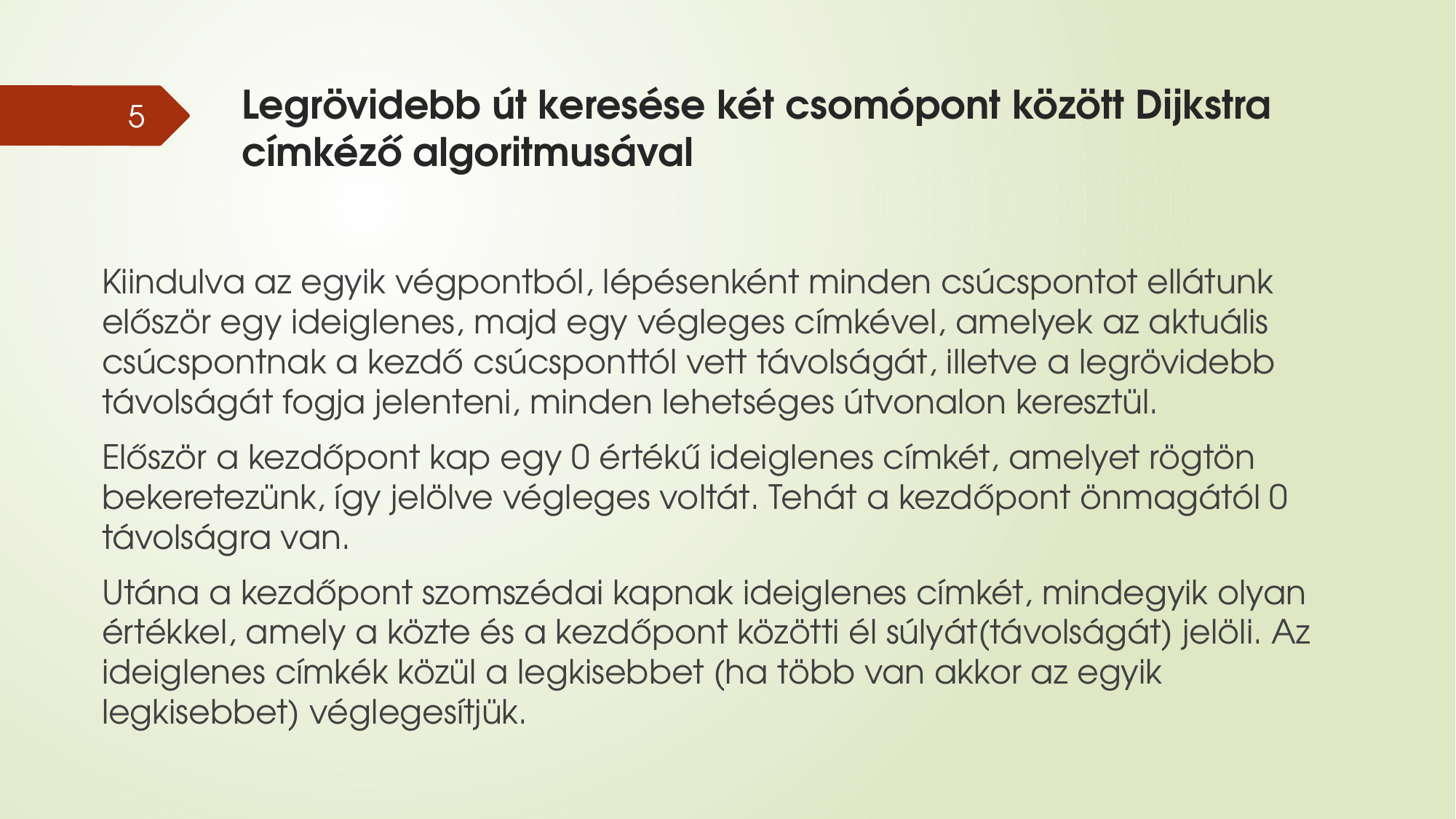

# Legrövidebb út keresése két csomópont között Dijkstra címkéző algoritmusával
5
Kiindulva az egyik végpontból, lépésenként minden csúcspontot ellátunk először egy ideiglenes, majd egy végleges címkével, amelyek az aktuális csúcspontnak a kezdő csúcsponttól vett távolságát, illetve a legrövidebb távolságát fogja jelenteni, minden lehetséges útvonalon keresztül.
Először a kezdőpont kap egy 0 értékű ideiglenes címkét, amelyet rögtön bekeretezünk, így jelölve végleges voltát. Tehát a kezdőpont önmagától 0 távolságra van.
Utána a kezdőpont szomszédai kapnak ideiglenes címkét, mindegyik olyan értékkel, amely a közte és a kezdőpont közötti él súlyát(távolságát) jelöli. Az ideiglenes címkék közül a legkisebbet (ha több van akkor az egyik legkisebbet) véglegesítjük.